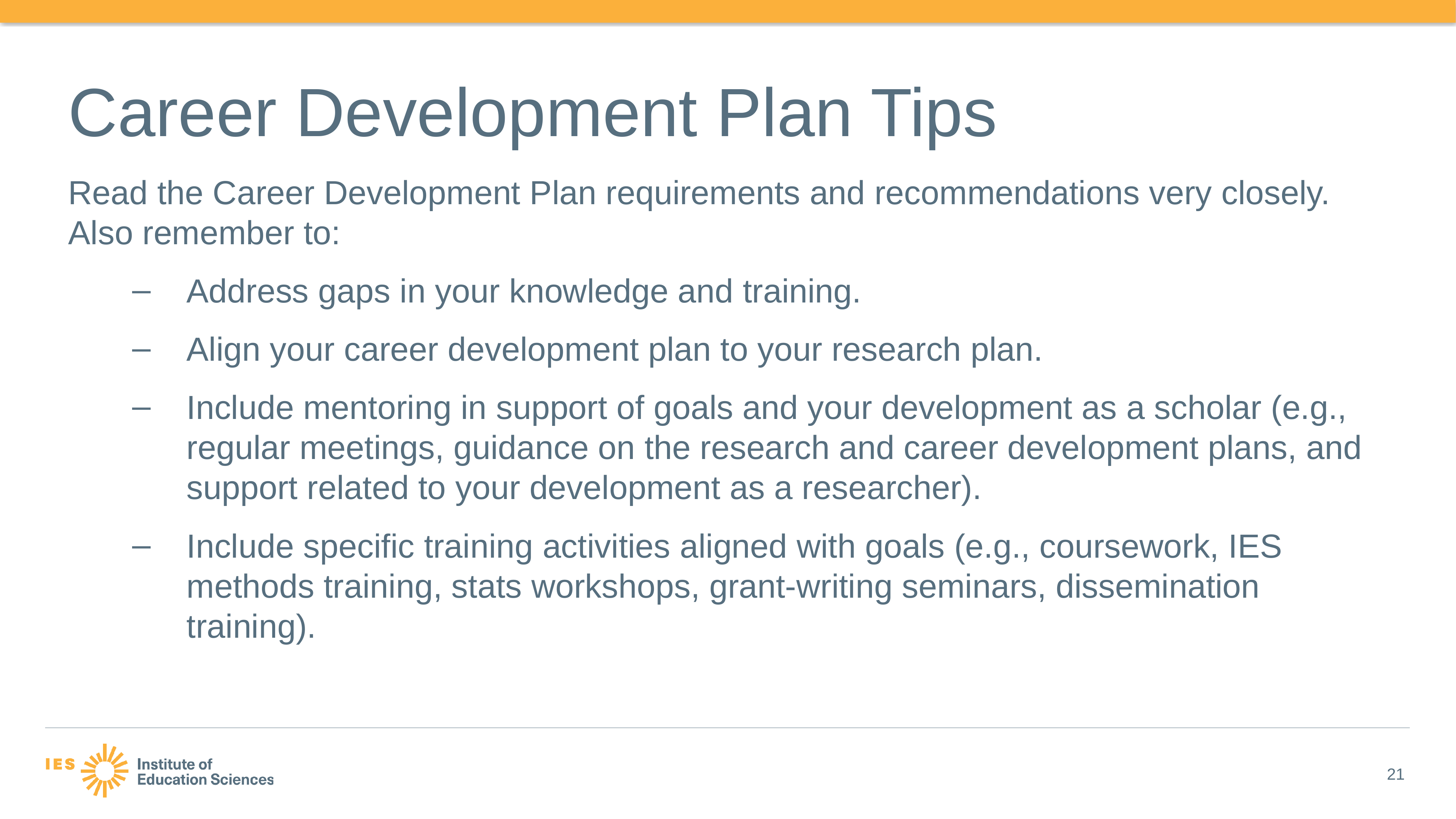

# Career Development Plan Tips
Read the Career Development Plan requirements and recommendations very closely. Also remember to:
Address gaps in your knowledge and training.
Align your career development plan to your research plan.
Include mentoring in support of goals and your development as a scholar (e.g., regular meetings, guidance on the research and career development plans, and support related to your development as a researcher).
Include specific training activities aligned with goals (e.g., coursework, IES methods training, stats workshops, grant-writing seminars, dissemination training).
21